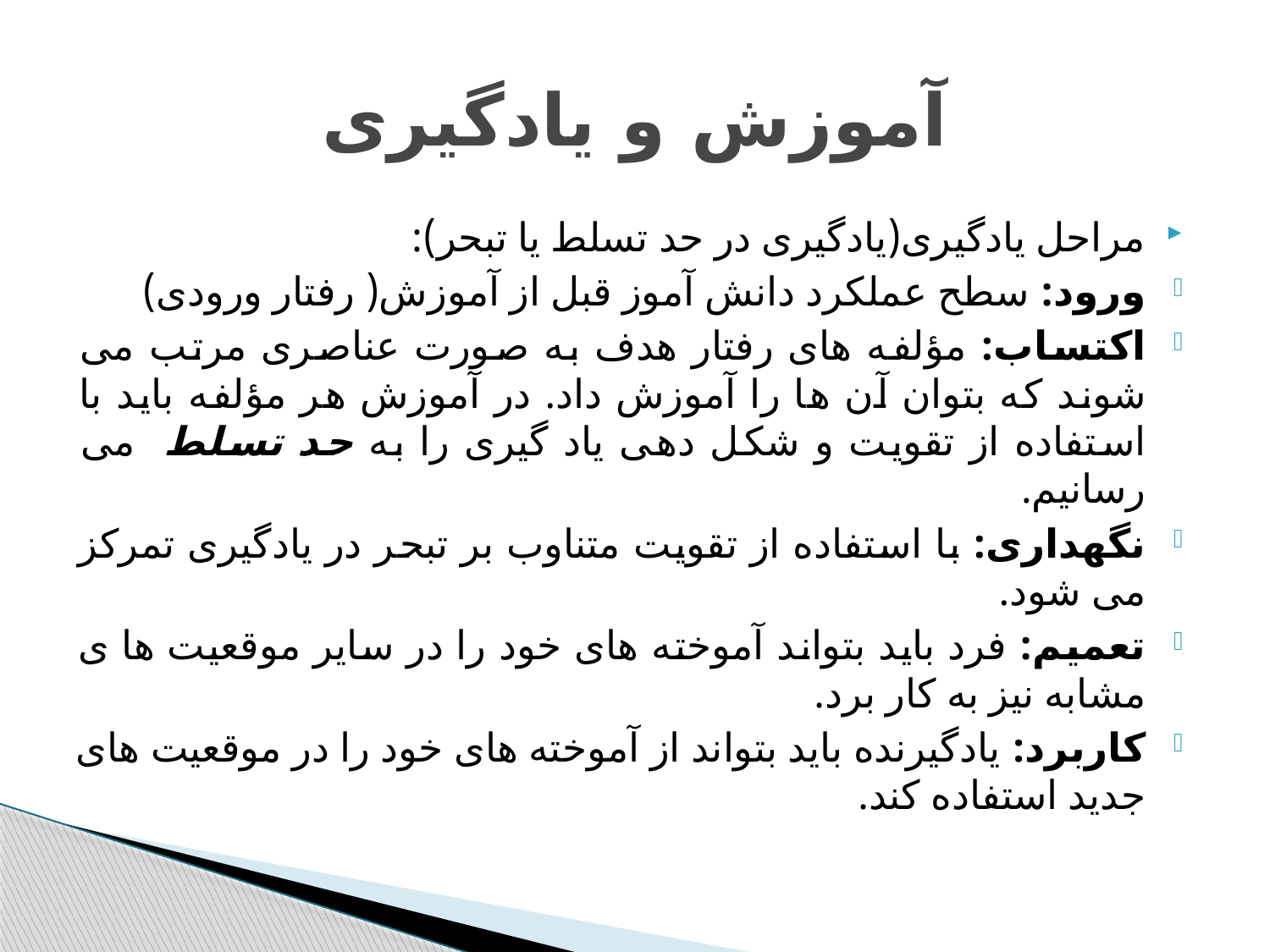

# آموزش و یادگیری
مراحل یادگیری(یادگیری در حد تسلط یا تبحر):
ورود: سطح عملکرد دانش آموز قبل از آموزش( رفتار ورودی)
اکتساب: مؤلفه های رفتار هدف به صورت عناصری مرتب می شوند که بتوان آن ها را آموزش داد. در آموزش هر مؤلفه باید با استفاده از تقویت و شکل دهی یاد گیری را به حد تسلط  می رسانیم.
نگهداری: با استفاده از تقویت متناوب بر تبحر در یادگیری تمرکز می شود.
تعمیم: فرد باید بتواند آموخته های خود را در سایر موقعیت ها ی مشابه نیز به کار برد.
کاربرد: یادگیرنده باید بتواند از آموخته های خود را در موقعیت های جدید استفاده کند.